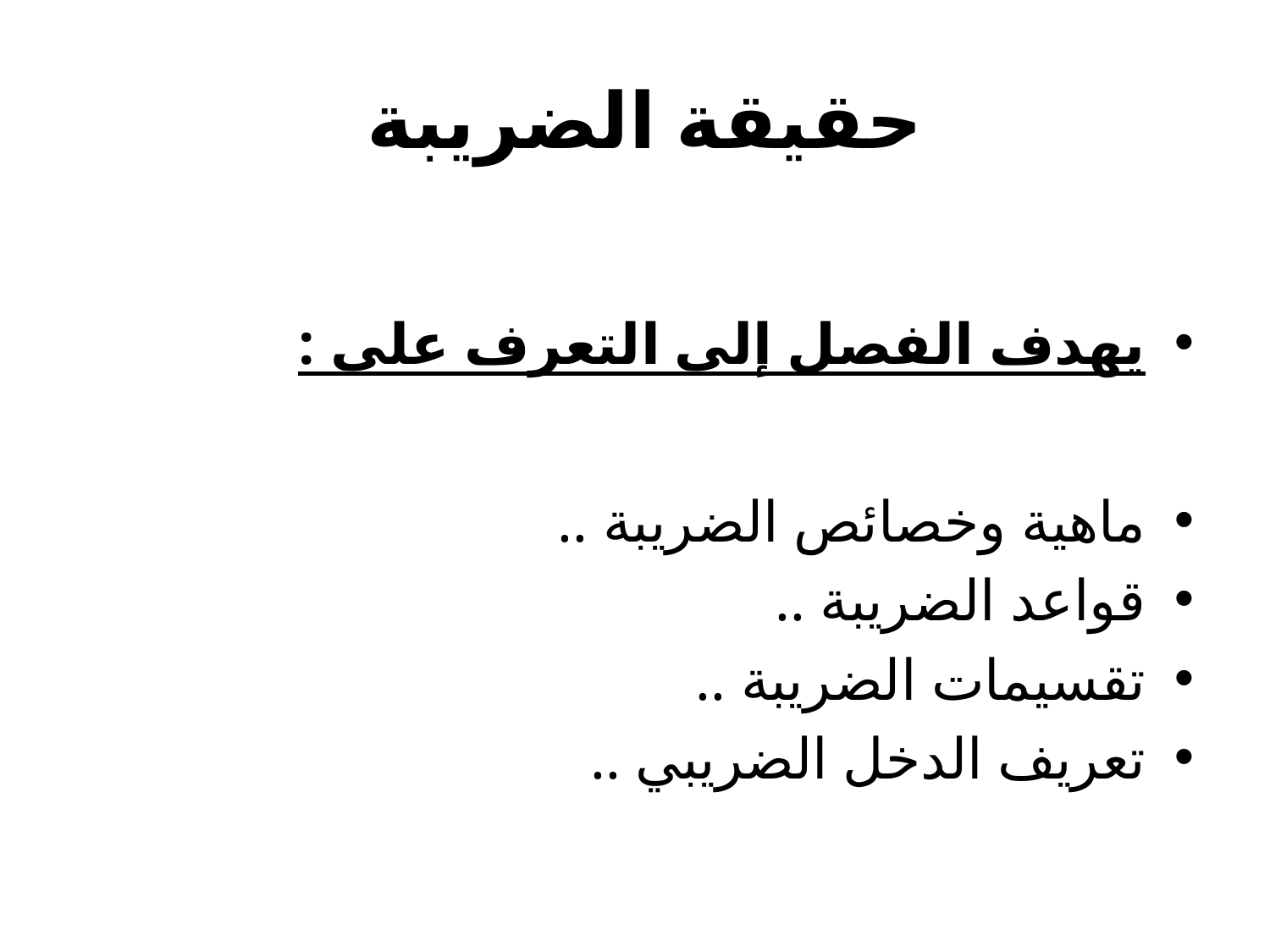

# حقيقة الضريبة

يهدف الفصل إلى التعرف على :

ماهية وخصائص الضريبة ..
قواعد الضريبة ..
تقسيمات الضريبة ..
تعريف الدخل الضريبي ..